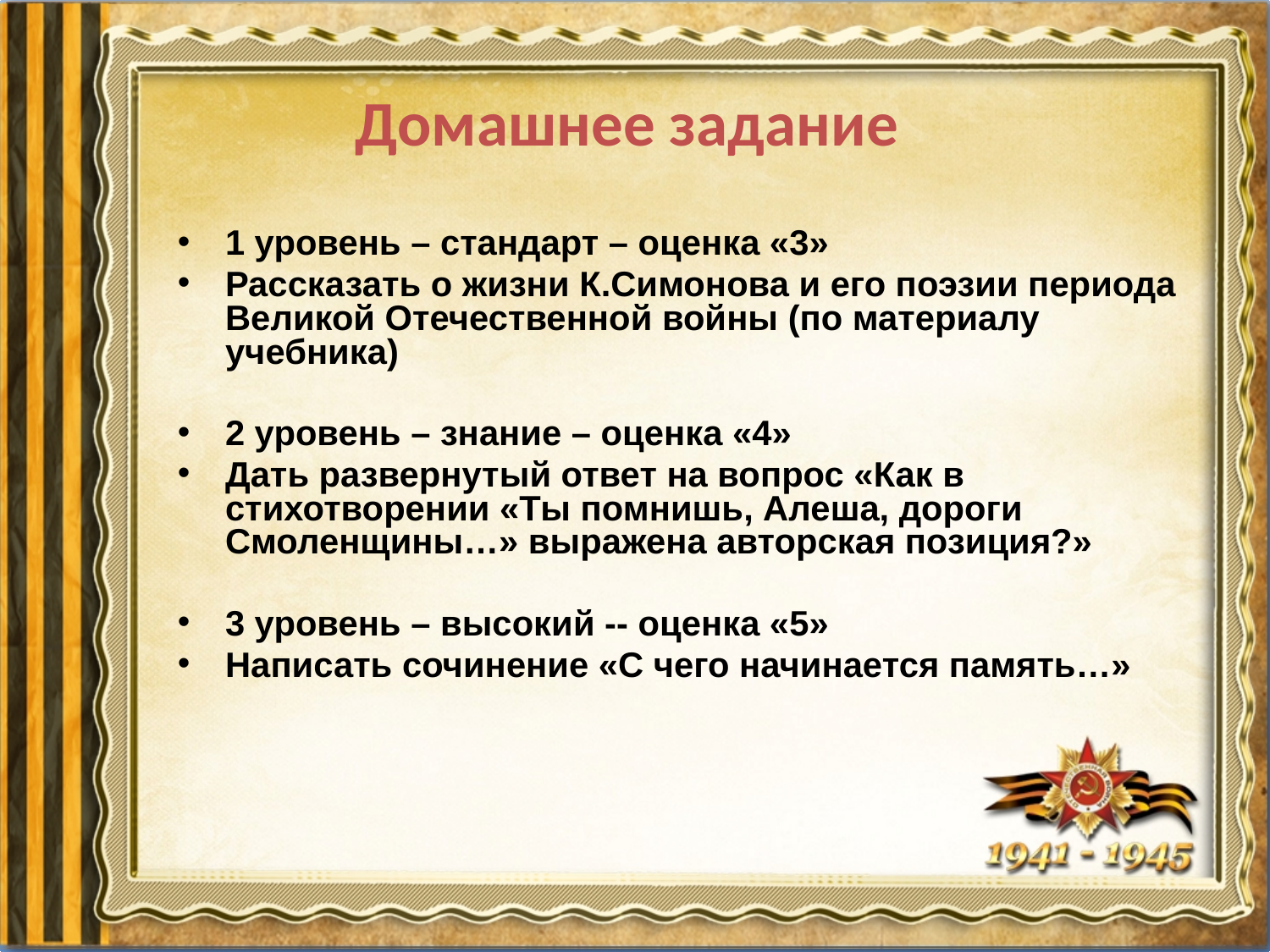

Домашнее задание
1 уровень – стандарт – оценка «3»
Рассказать о жизни К.Симонова и его поэзии периода Великой Отечественной войны (по материалу учебника)

2 уровень – знание – оценка «4»
Дать развернутый ответ на вопрос «Как в стихотворении «Ты помнишь, Алеша, дороги Смоленщины…» выражена авторская позиция?»

3 уровень – высокий -- оценка «5»
Написать сочинение «С чего начинается память…»